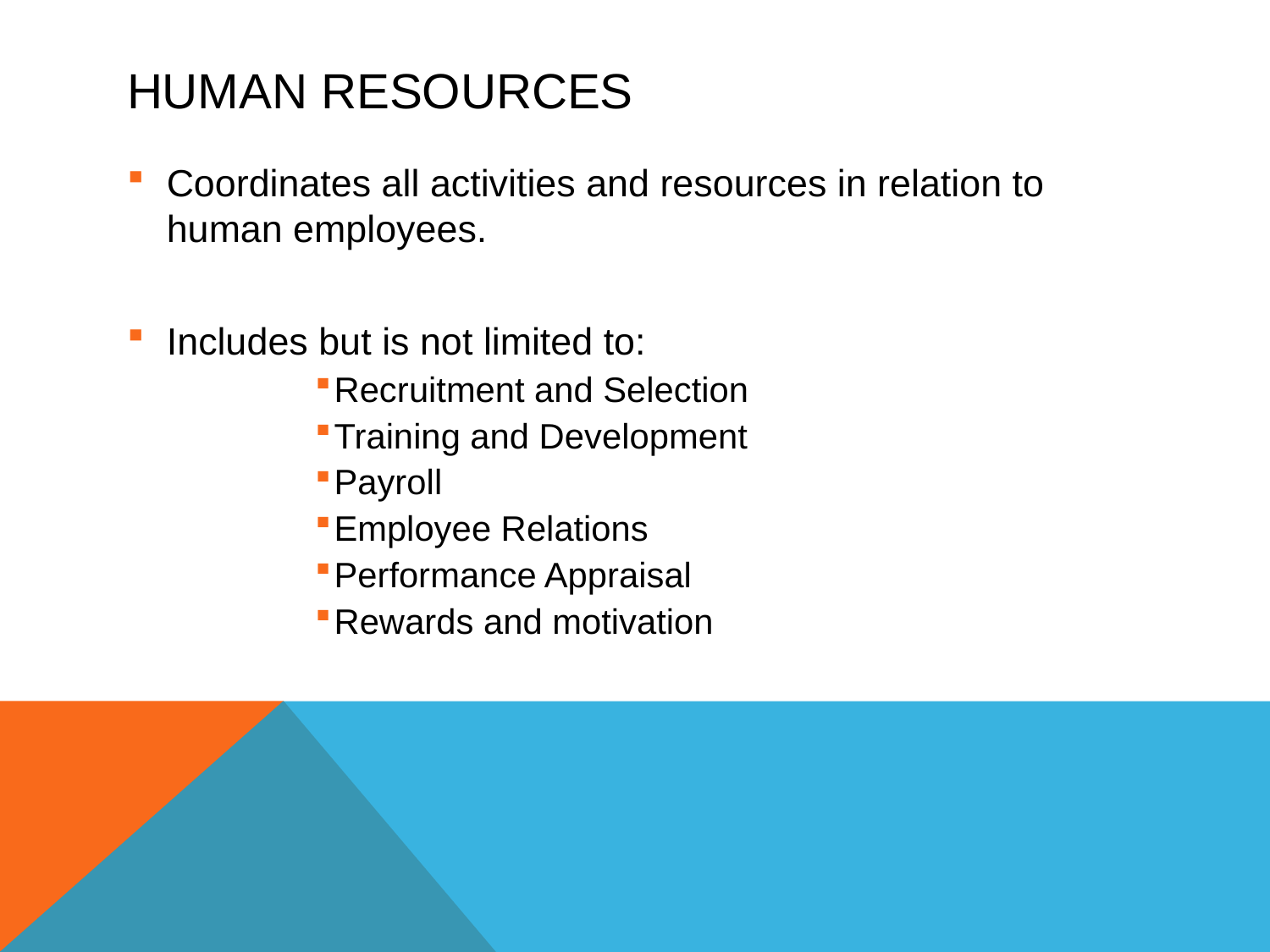

# Human Resources
Coordinates all activities and resources in relation to human employees.

Includes but is not limited to:
Recruitment and Selection
Training and Development
Payroll
Employee Relations
Performance Appraisal
Rewards and motivation